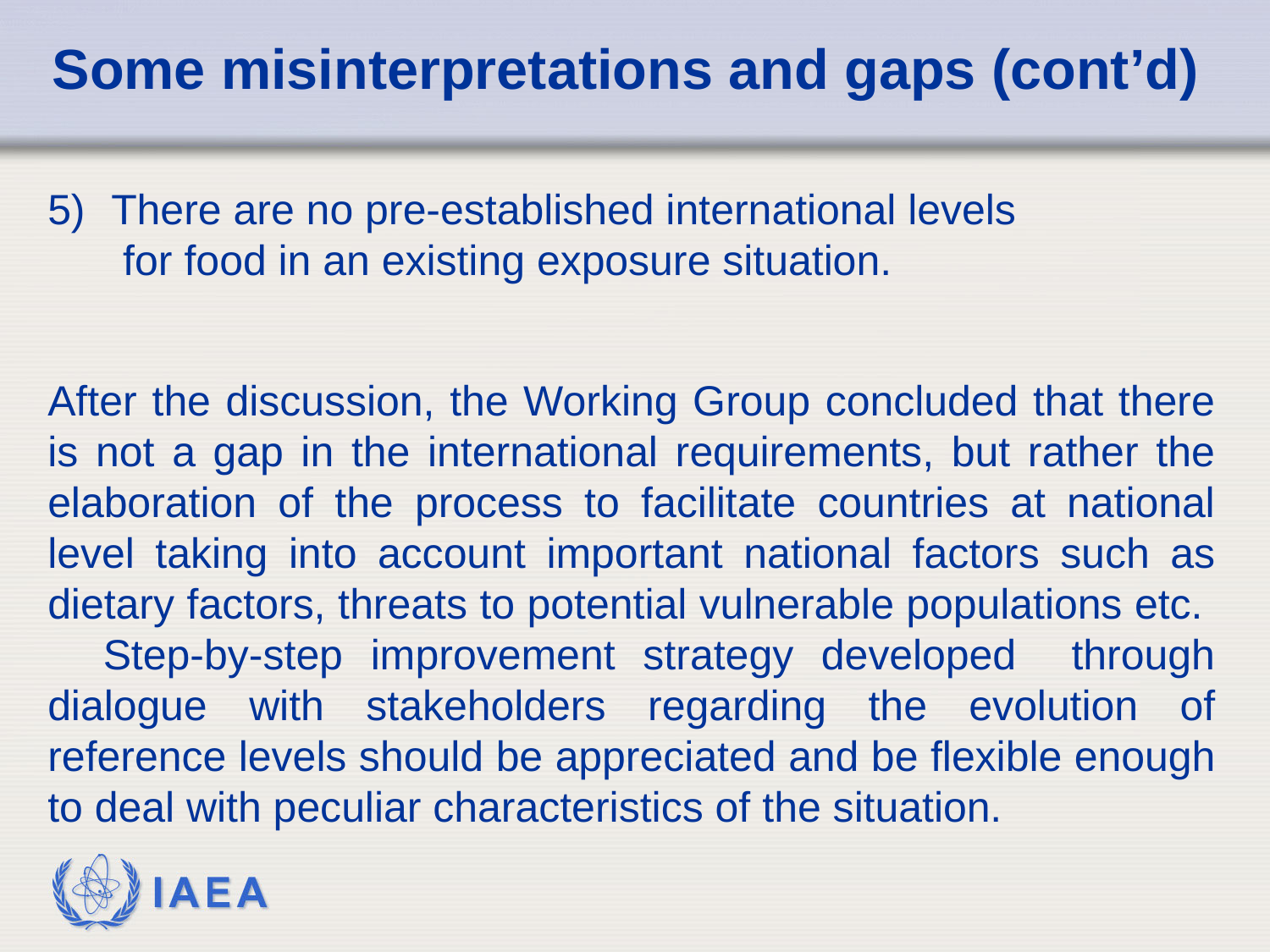

# Some misinterpretations and gaps (cont’d)
There are no pre-established international levels
 for food in an existing exposure situation.

After the discussion, the Working Group concluded that there is not a gap in the international requirements, but rather the elaboration of the process to facilitate countries at national level taking into account important national factors such as dietary factors, threats to potential vulnerable populations etc.    Step-by-step improvement strategy developed  through dialogue with stakeholders regarding the evolution of reference levels should be appreciated and be flexible enough to deal with peculiar characteristics of the situation.